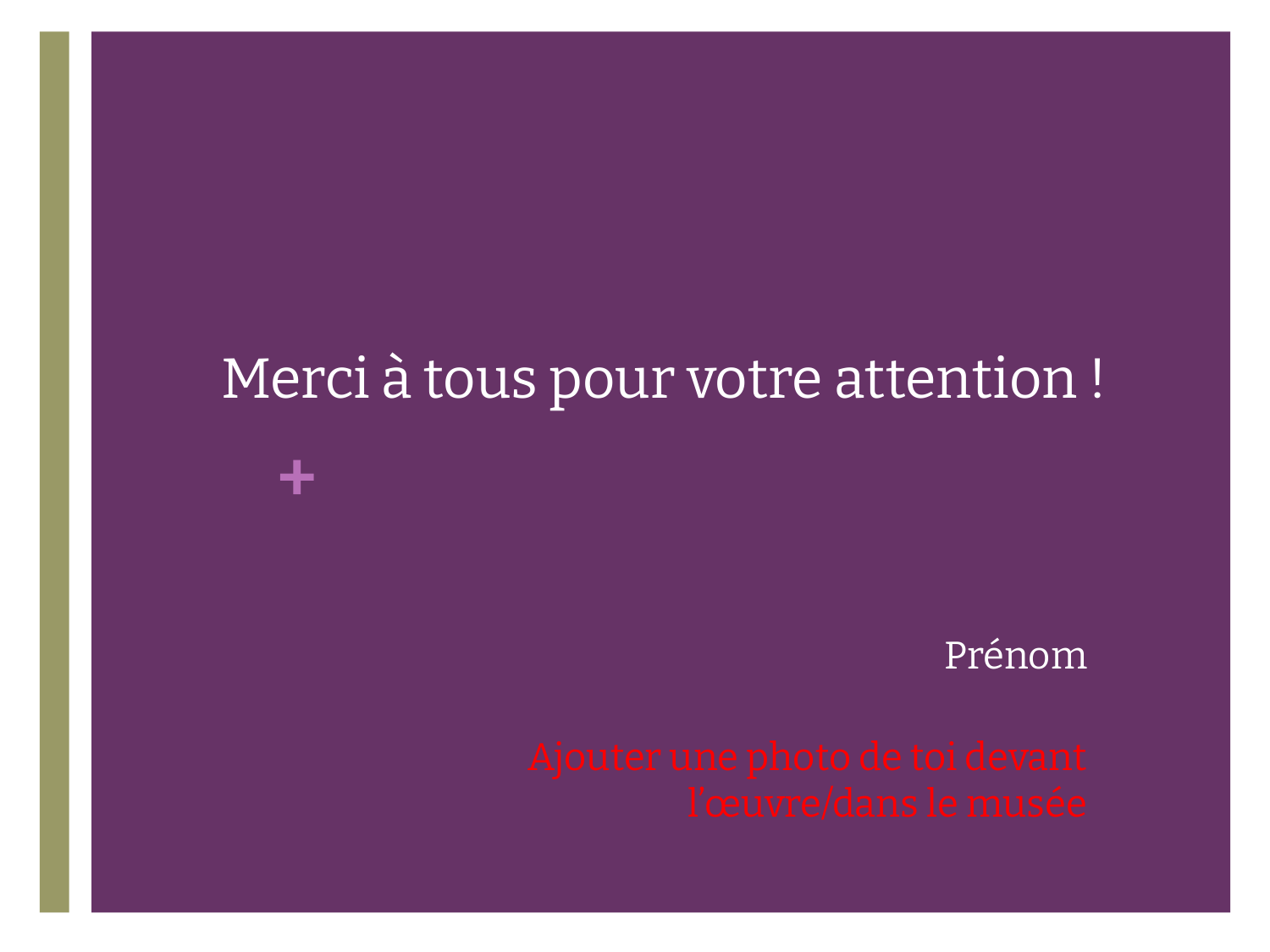

# Merci à tous pour votre attention !
Prénom

Ajouter une photo de toi devant l’œuvre/dans le musée